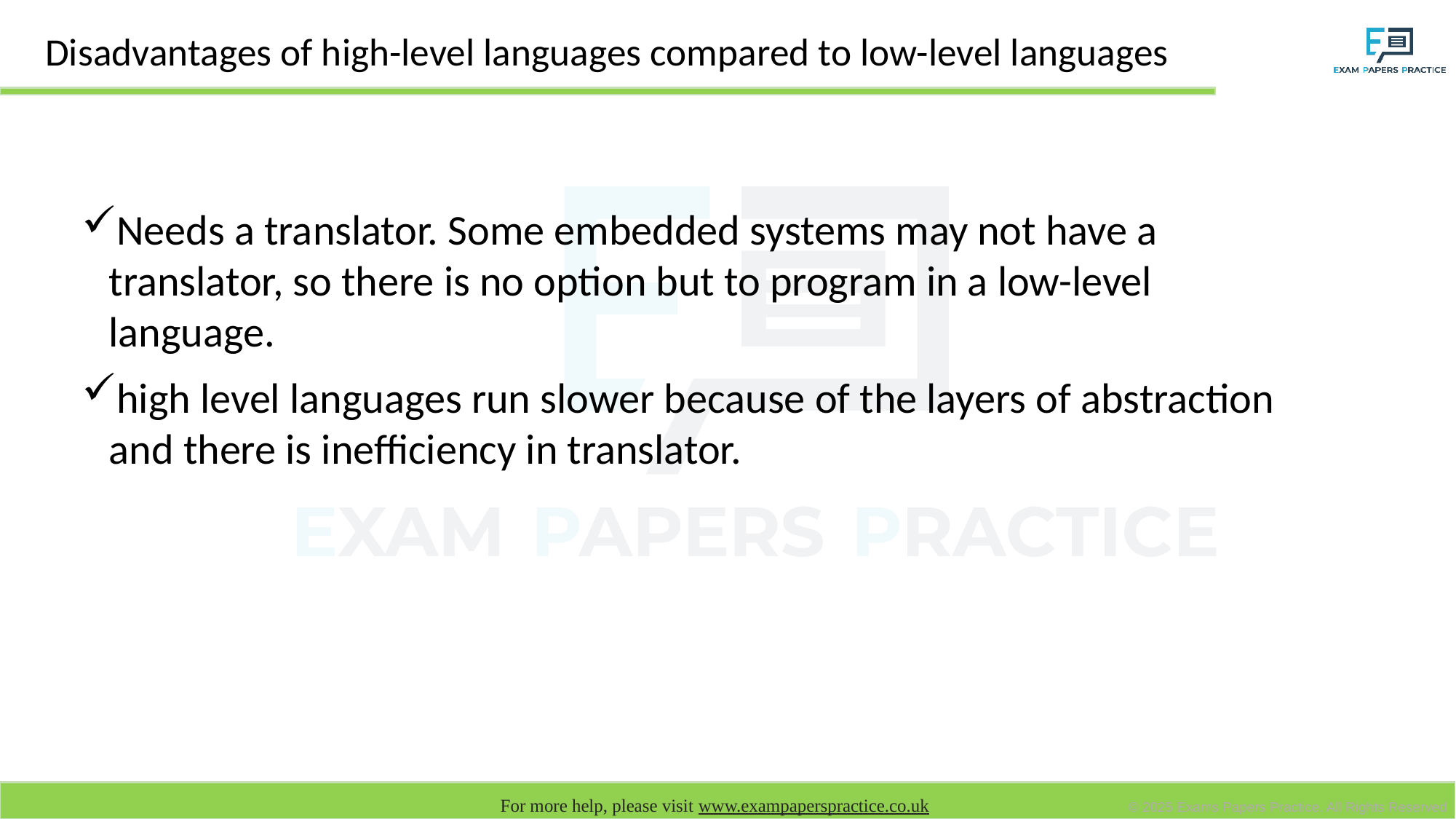

# Disadvantages of high-level languages compared to low-level languages

Needs a translator. Some embedded systems may not have a translator, so there is no option but to program in a low-level language.
high level languages run slower because of the layers of abstraction and there is inefficiency in translator.